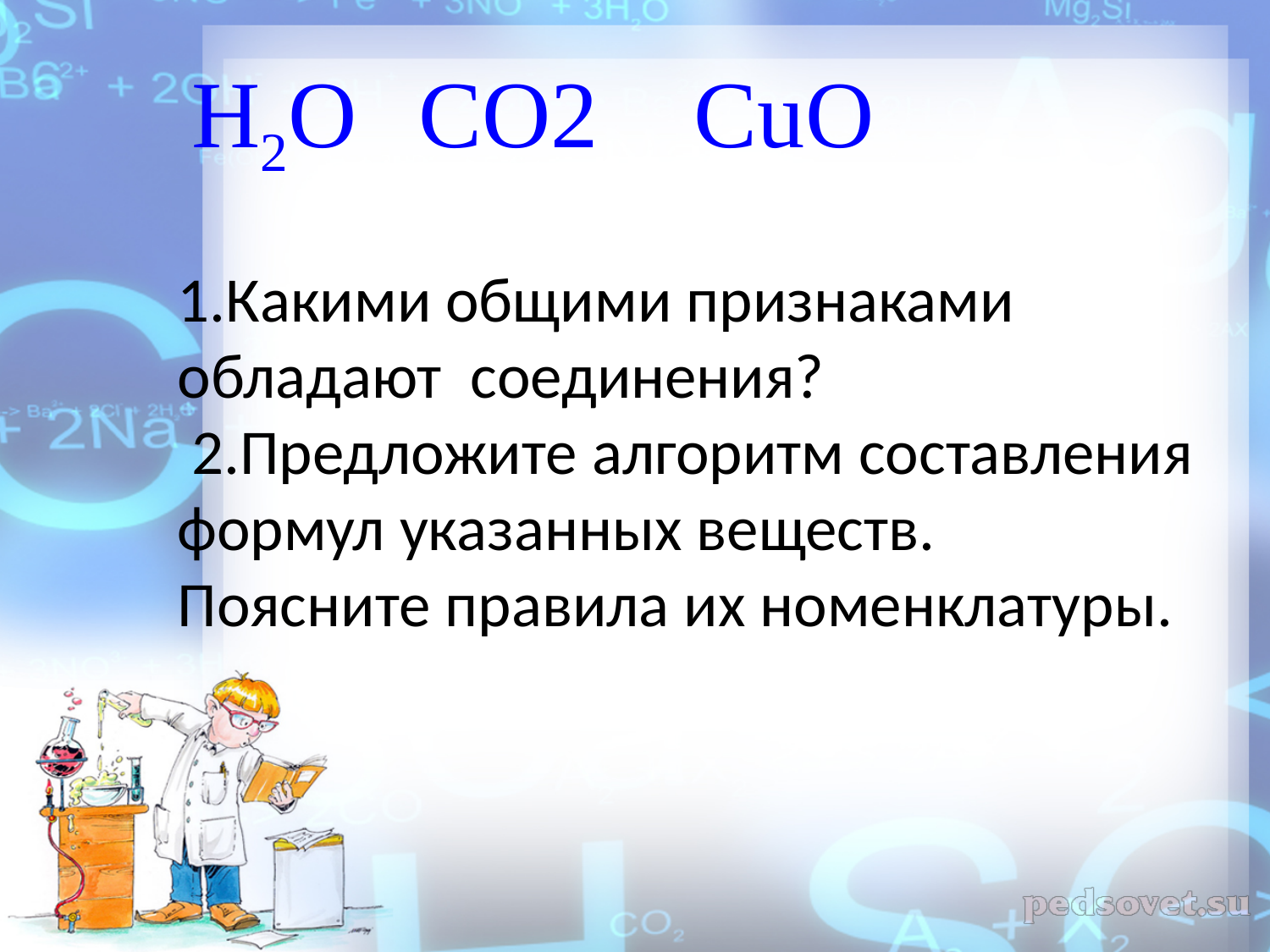

Н2O   СО2    CuO

1.Какими общими признаками обладают  соединения?
 2.Предложите алгоритм составления формул указанных веществ. Поясните правила их номенклатуры.